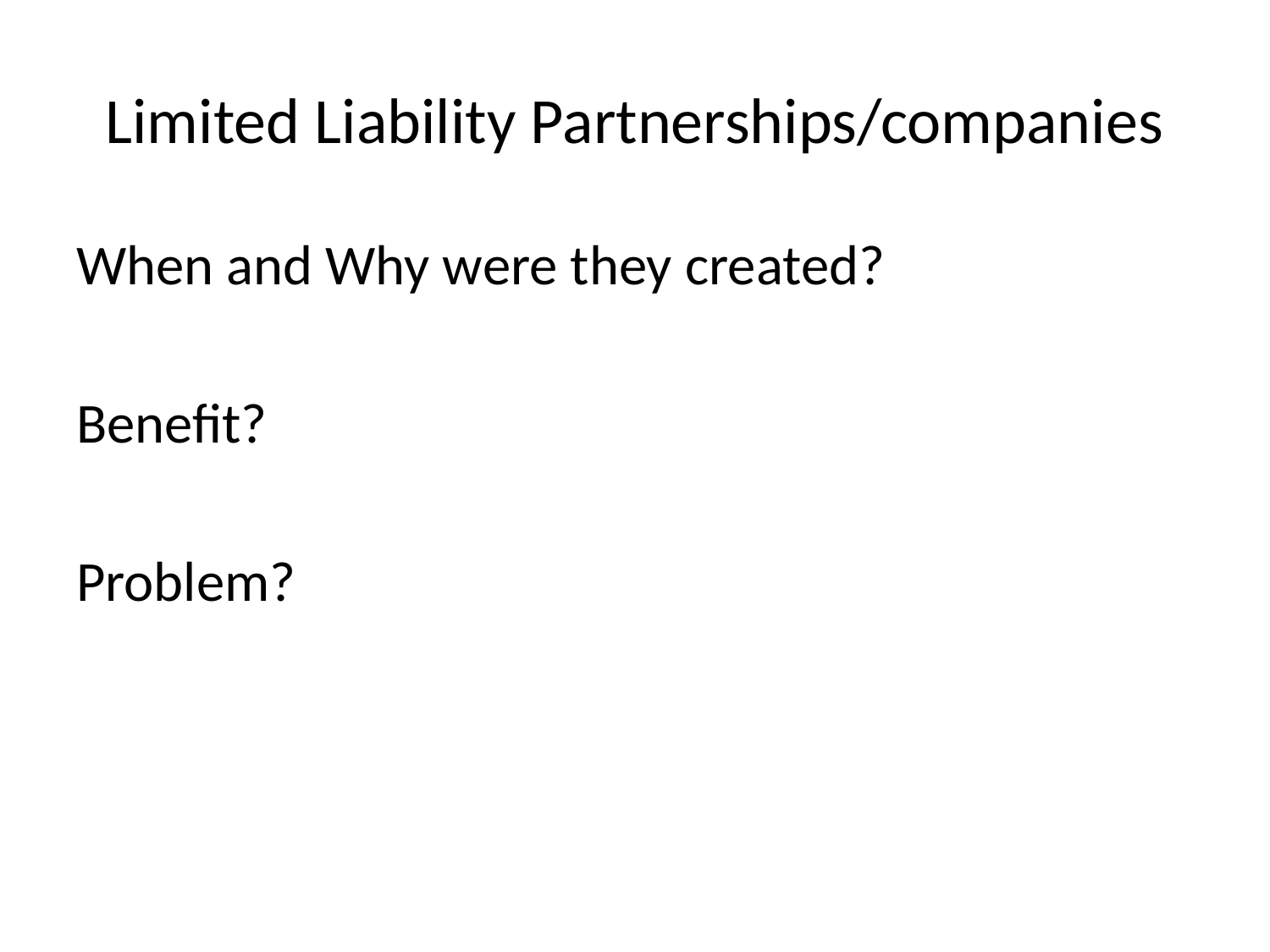

# Limited Liability Partnerships/companies
When and Why were they created?

Benefit?

Problem?